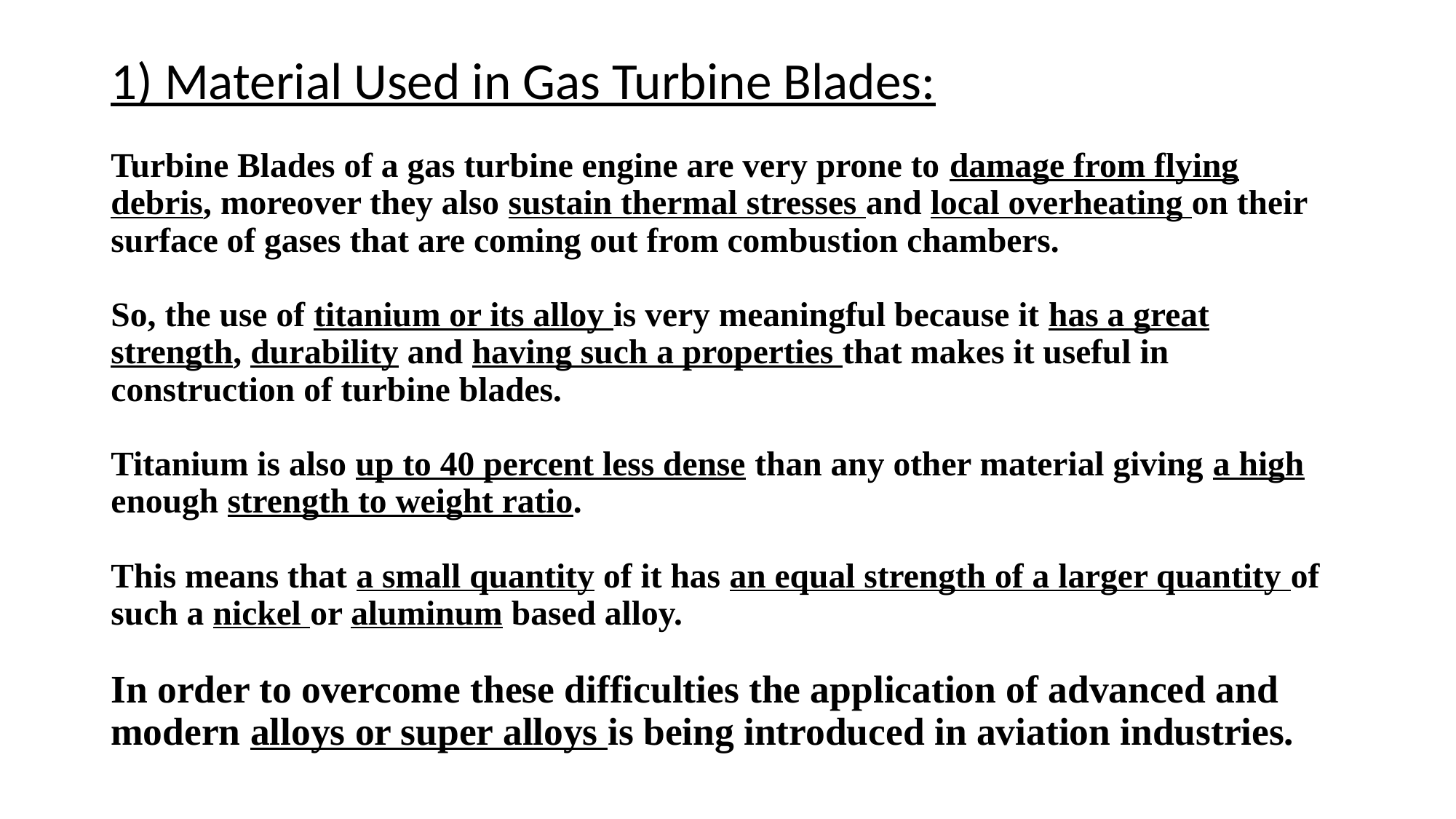

# 1) Material Used in Gas Turbine Blades: Turbine Blades of a gas turbine engine are very prone to damage from flying debris, moreover they also sustain thermal stresses and local overheating on their surface of gases that are coming out from combustion chambers. So, the use of titanium or its alloy is very meaningful because it has a great strength, durability and having such a properties that makes it useful in construction of turbine blades. Titanium is also up to 40 percent less dense than any other material giving a high enough strength to weight ratio. This means that a small quantity of it has an equal strength of a larger quantity of such a nickel or aluminum based alloy. In order to overcome these difficulties the application of advanced and modern alloys or super alloys is being introduced in aviation industries.